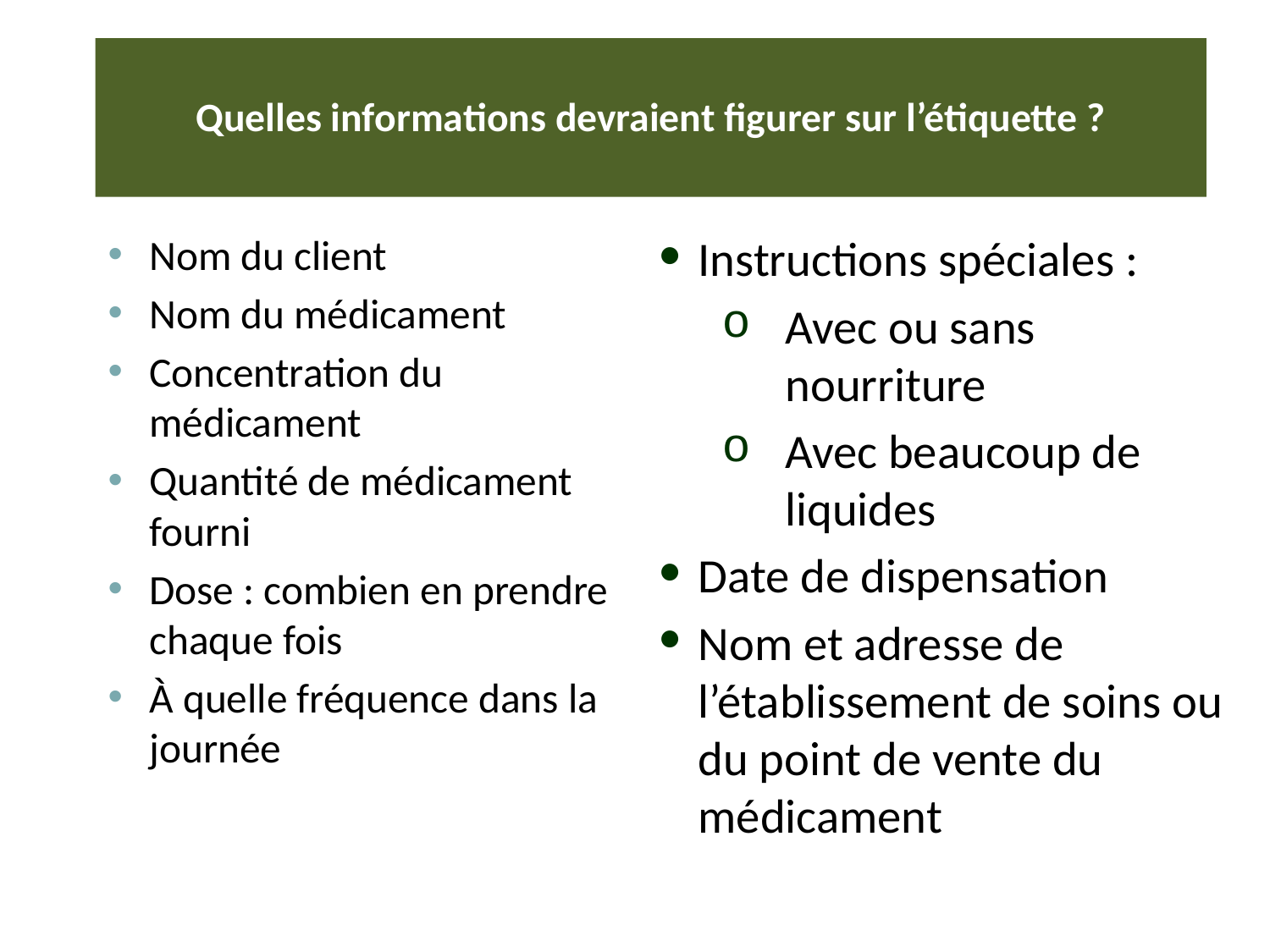

# Quelles informations devraient figurer sur l’étiquette ?
Instructions spéciales :
Avec ou sans nourriture
Avec beaucoup de liquides
Date de dispensation
Nom et adresse de l’établissement de soins ou du point de vente du médicament
Nom du client
Nom du médicament
Concentration du médicament
Quantité de médicament fourni
Dose : combien en prendre chaque fois
À quelle fréquence dans la journée